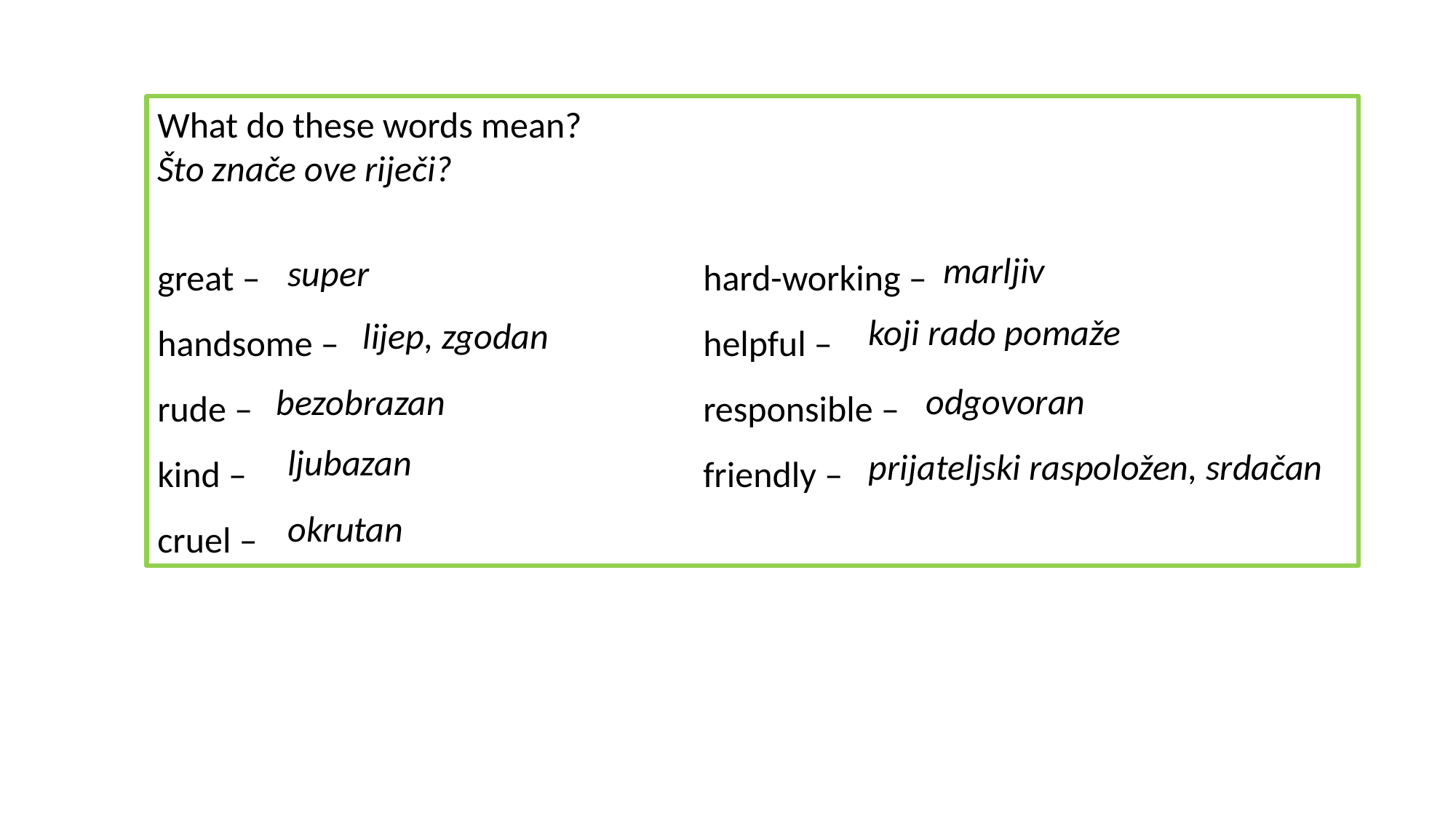

What do these words mean?
Što znače ove riječi?

great – 				hard-working –
handsome –				helpful –
rude – 					responsible –
kind –					friendly –
cruel –
marljiv
super
koji rado pomaže
lijep, zgodan
odgovoran
bezobrazan
ljubazan
prijateljski raspoložen, srdačan
okrutan